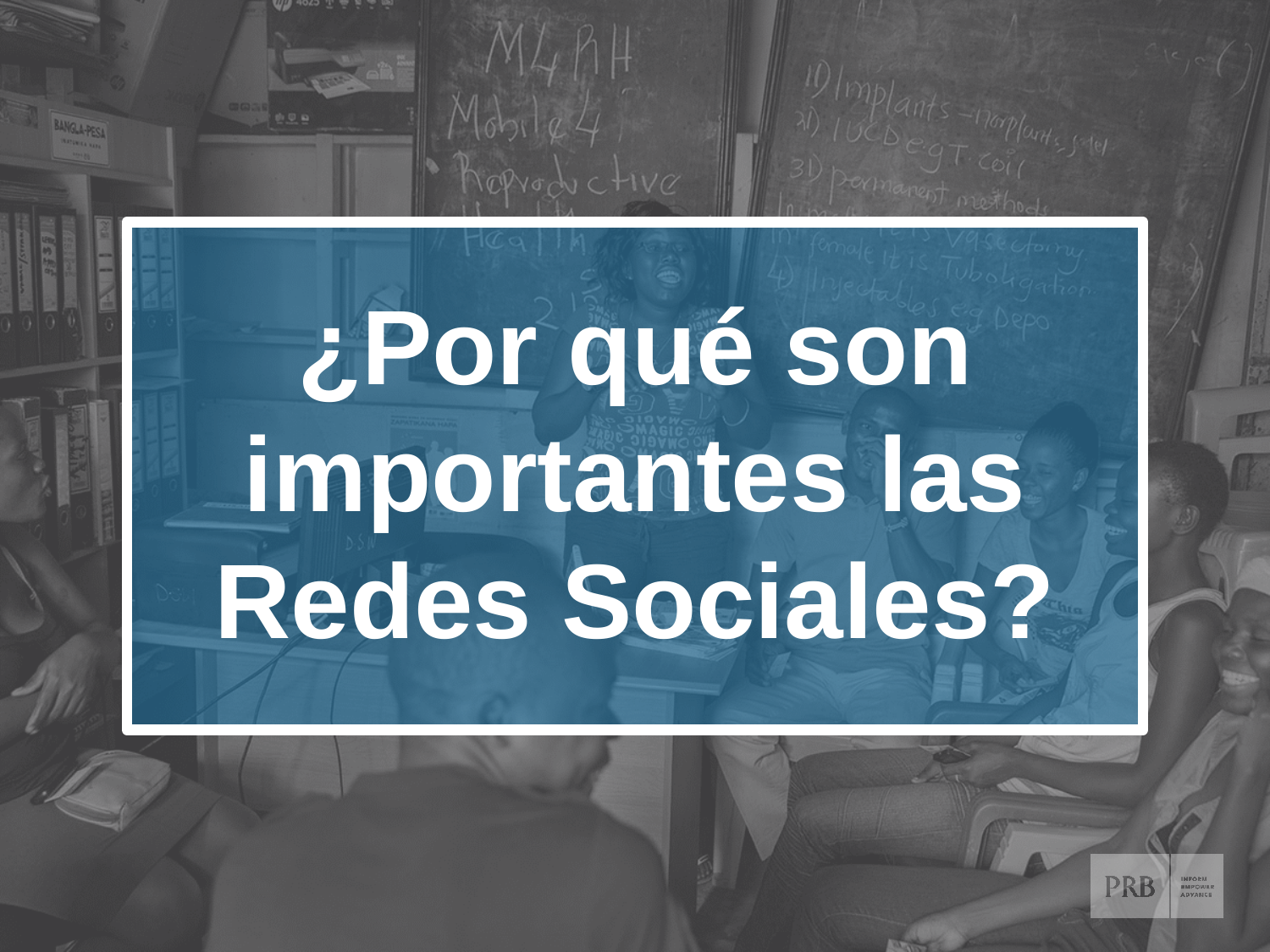

¿Por qué son importantes las Redes Sociales?